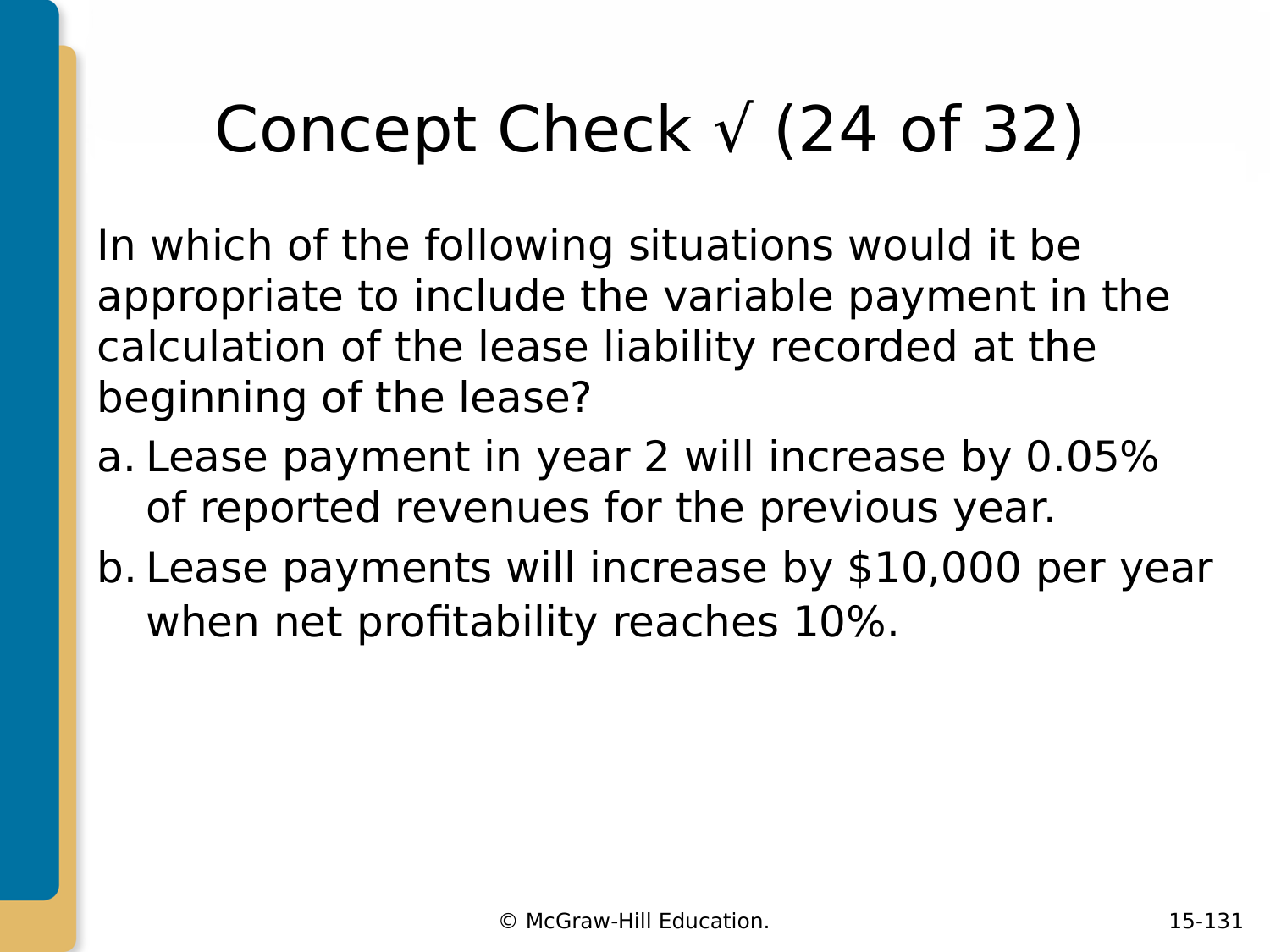

# Concept Check √ (24 of 32)
In which of the following situations would it be appropriate to include the variable payment in the calculation of the lease liability recorded at the beginning of the lease?
Lease payment in year 2 will increase by 0.05% of reported revenues for the previous year.
Lease payments will increase by $10,000 per year when net profitability reaches 10%.